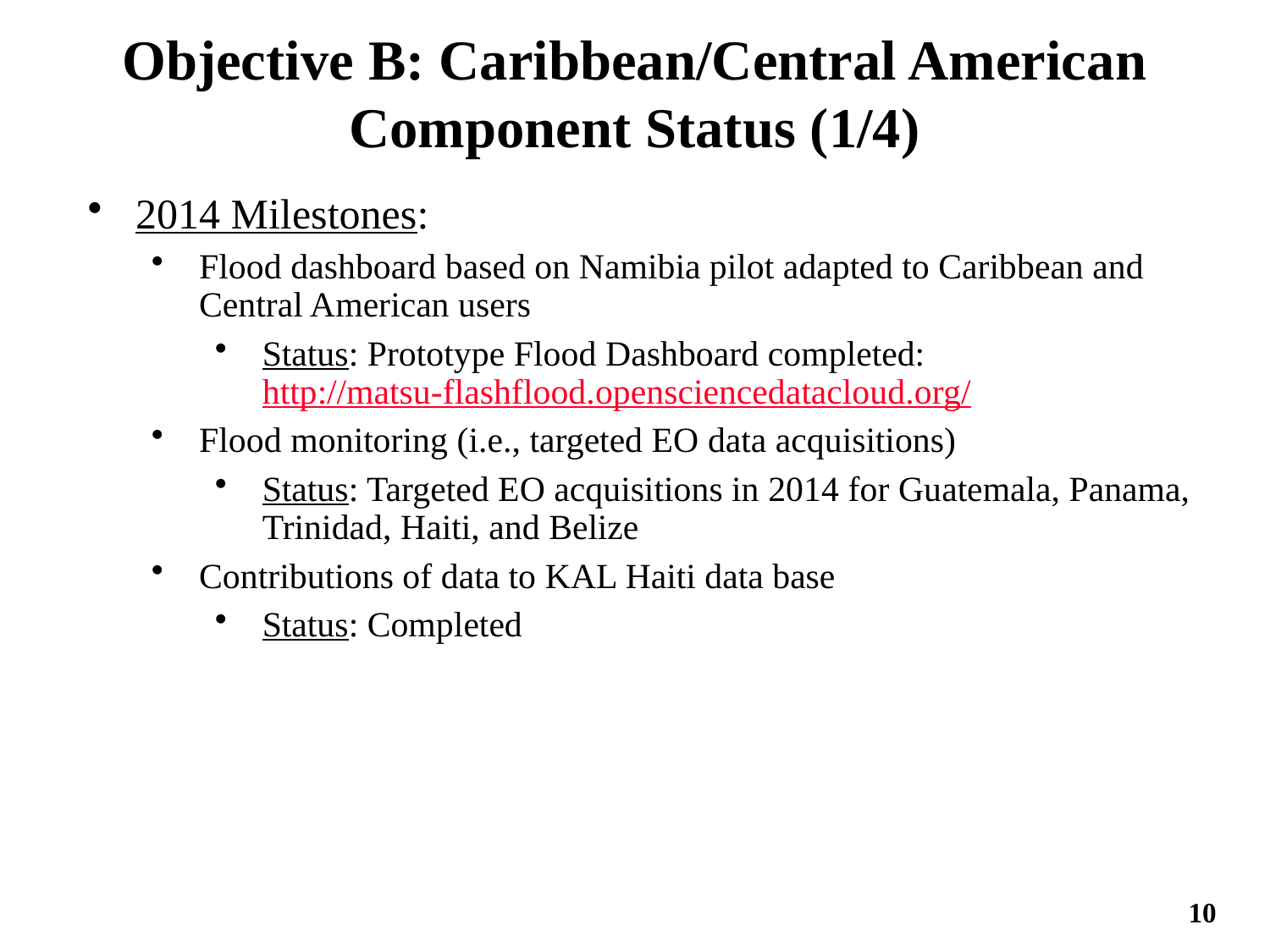

# Objective B: Caribbean/Central American Component Status (1/4)
2014 Milestones:
Flood dashboard based on Namibia pilot adapted to Caribbean and Central American users
Status: Prototype Flood Dashboard completed: http://matsu-flashflood.opensciencedatacloud.org/
Flood monitoring (i.e., targeted EO data acquisitions)
Status: Targeted EO acquisitions in 2014 for Guatemala, Panama, Trinidad, Haiti, and Belize
Contributions of data to KAL Haiti data base
Status: Completed
10